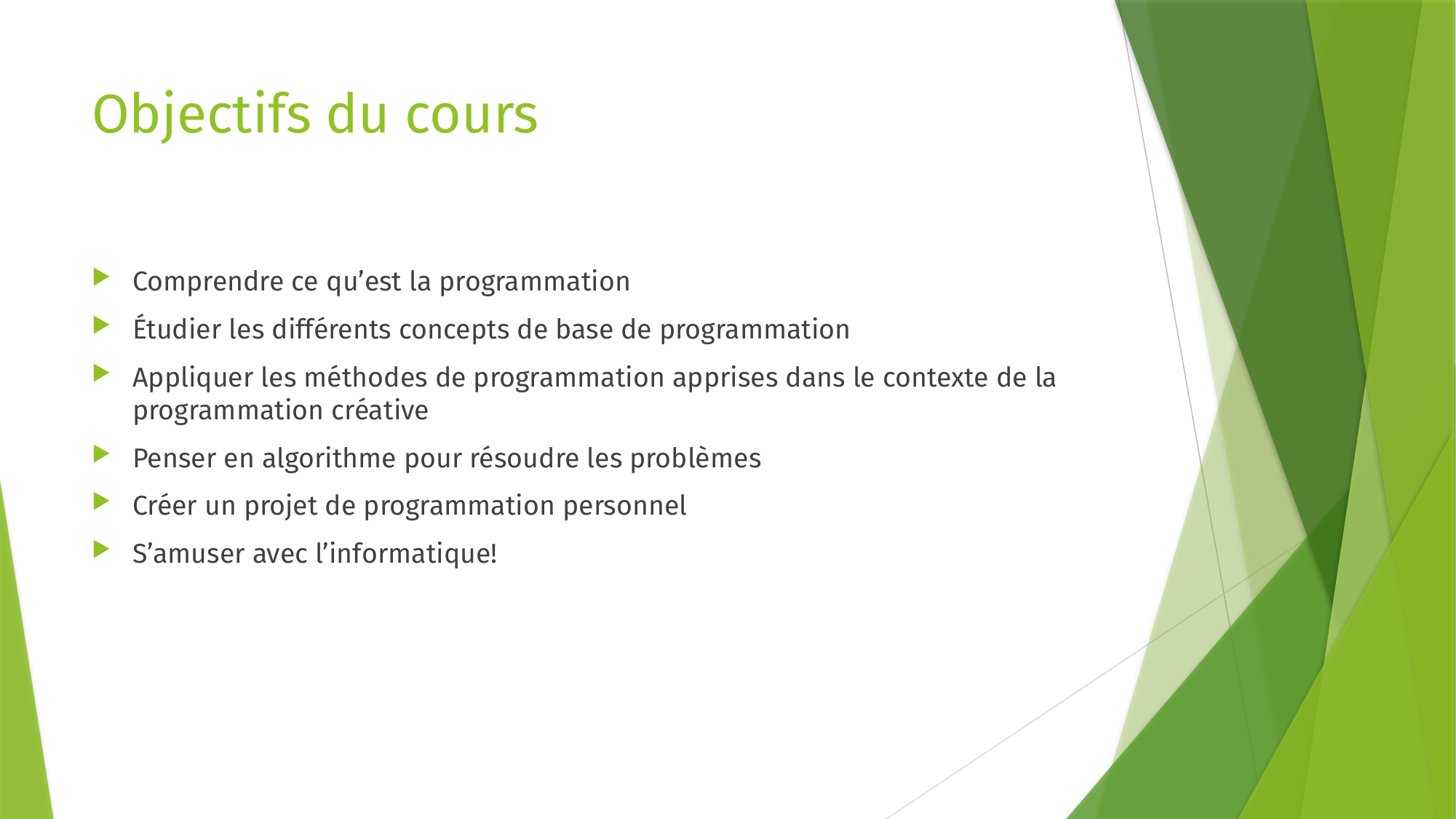

# Objectifs du cours
Comprendre ce qu’est la programmation
Étudier les différents concepts de base de programmation
Appliquer les méthodes de programmation apprises dans le contexte de la programmation créative
Penser en algorithme pour résoudre les problèmes
Créer un projet de programmation personnel
S’amuser avec l’informatique!